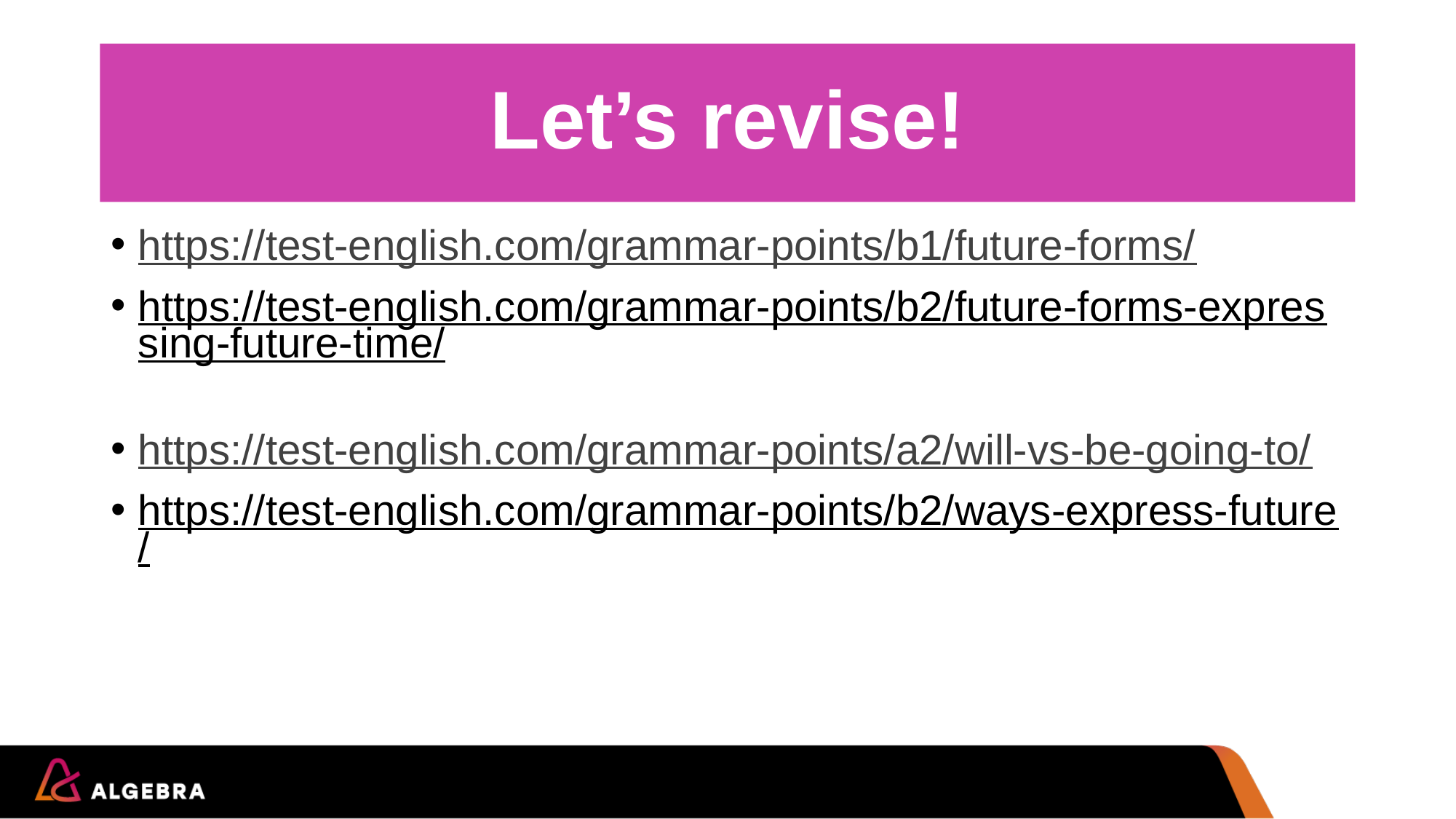

# Let’s revise!
https://test-english.com/grammar-points/b1/future-forms/
https://test-english.com/grammar-points/b2/future-forms-expressing-future-time/
https://test-english.com/grammar-points/a2/will-vs-be-going-to/
https://test-english.com/grammar-points/b2/ways-express-future/